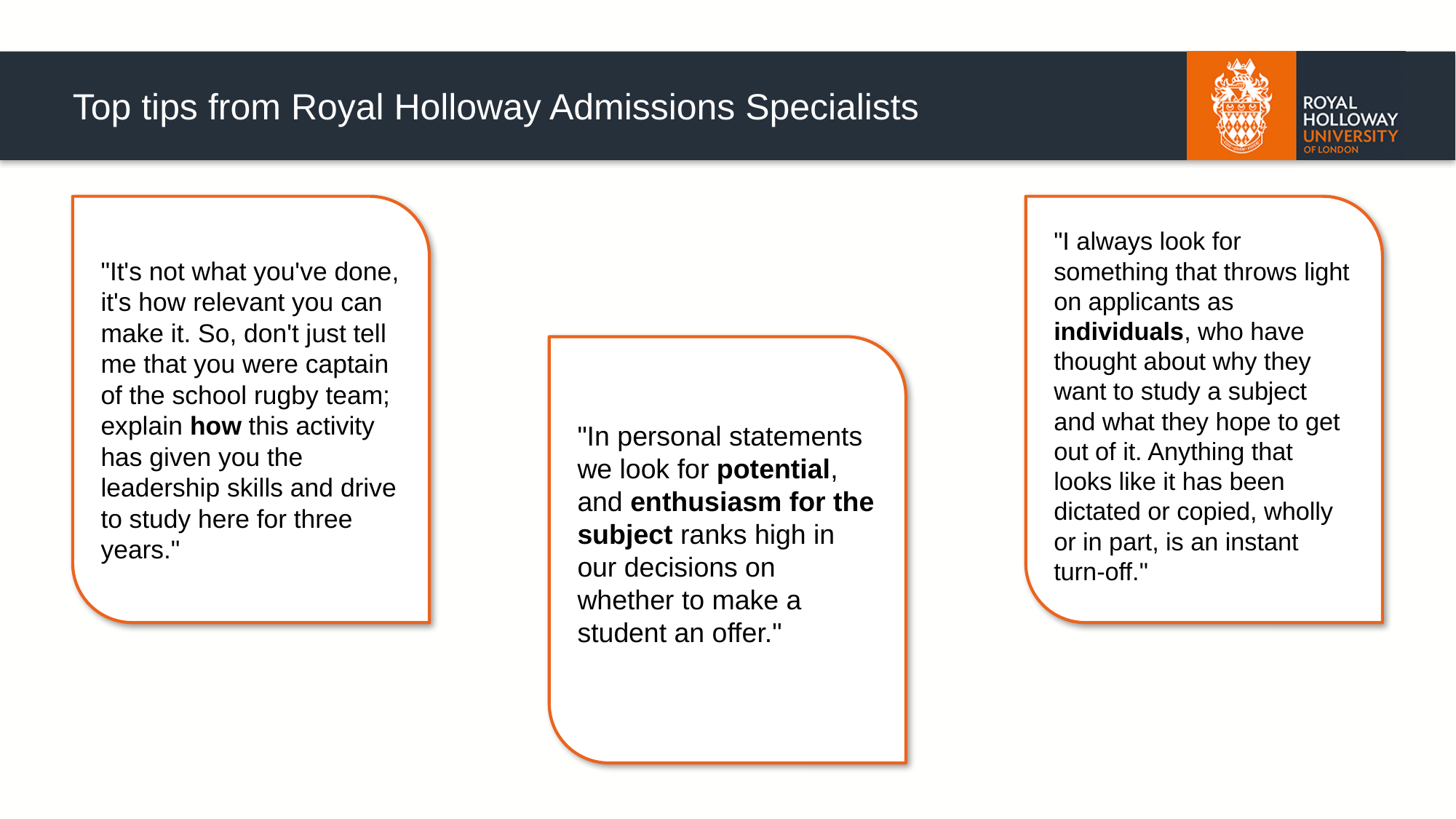

# Top tips from Royal Holloway Admissions Specialists
"It's not what you've done, it's how relevant you can make it. So, don't just tell me that you were captain of the school rugby team; explain how this activity has given you the leadership skills and drive to study here for three years."
"I always look for something that throws light on applicants as individuals, who have thought about why they want to study a subject and what they hope to get out of it. Anything that looks like it has been dictated or copied, wholly or in part, is an instant turn-off."

"In personal statements we look for potential, and enthusiasm for the subject ranks high in our decisions on whether to make a student an offer."